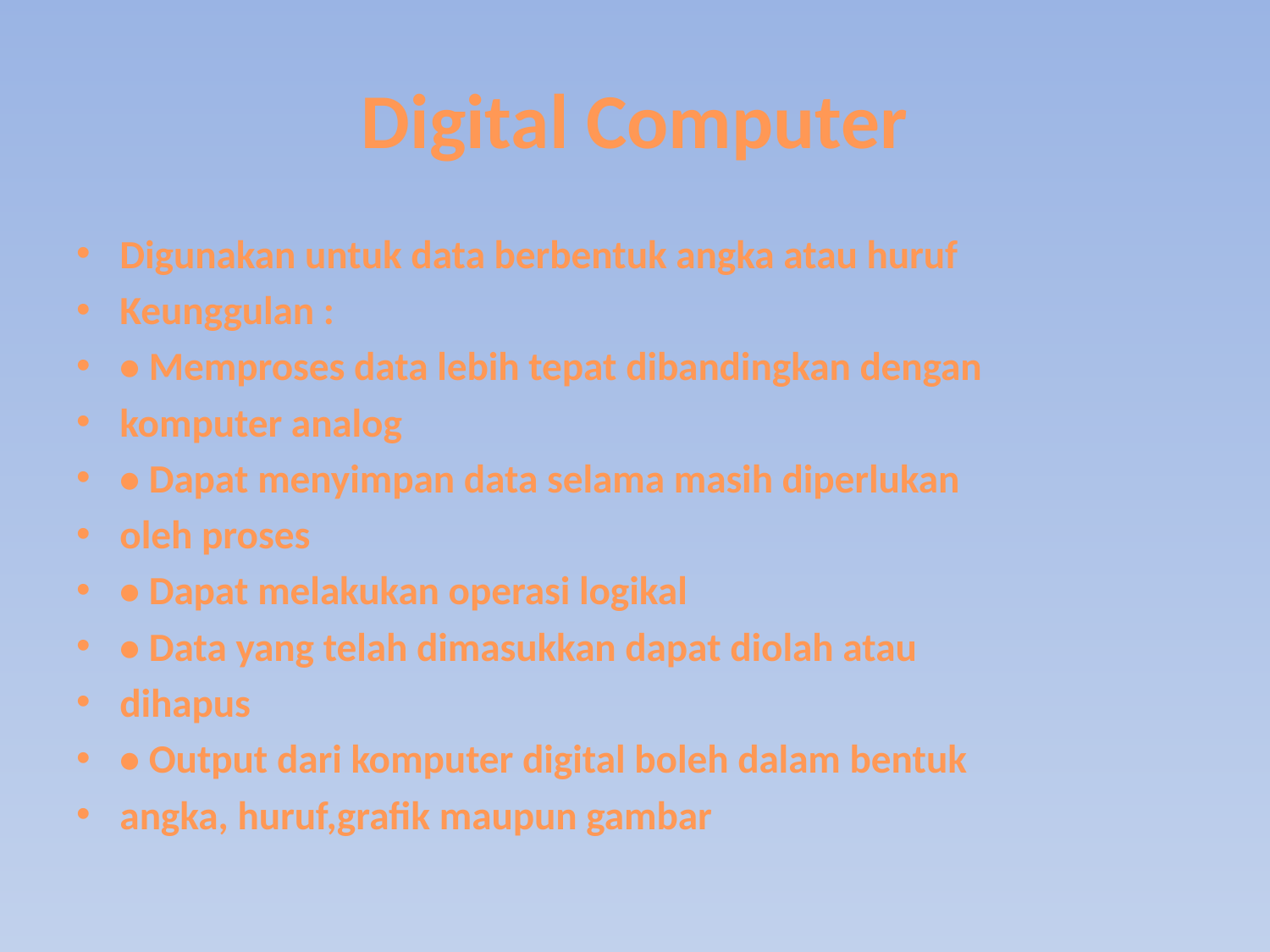

# Digital Computer
Digunakan untuk data berbentuk angka atau huruf
Keunggulan :
• Memproses data lebih tepat dibandingkan dengan
komputer analog
• Dapat menyimpan data selama masih diperlukan
oleh proses
• Dapat melakukan operasi logikal
• Data yang telah dimasukkan dapat diolah atau
dihapus
• Output dari komputer digital boleh dalam bentuk
angka, huruf,grafik maupun gambar